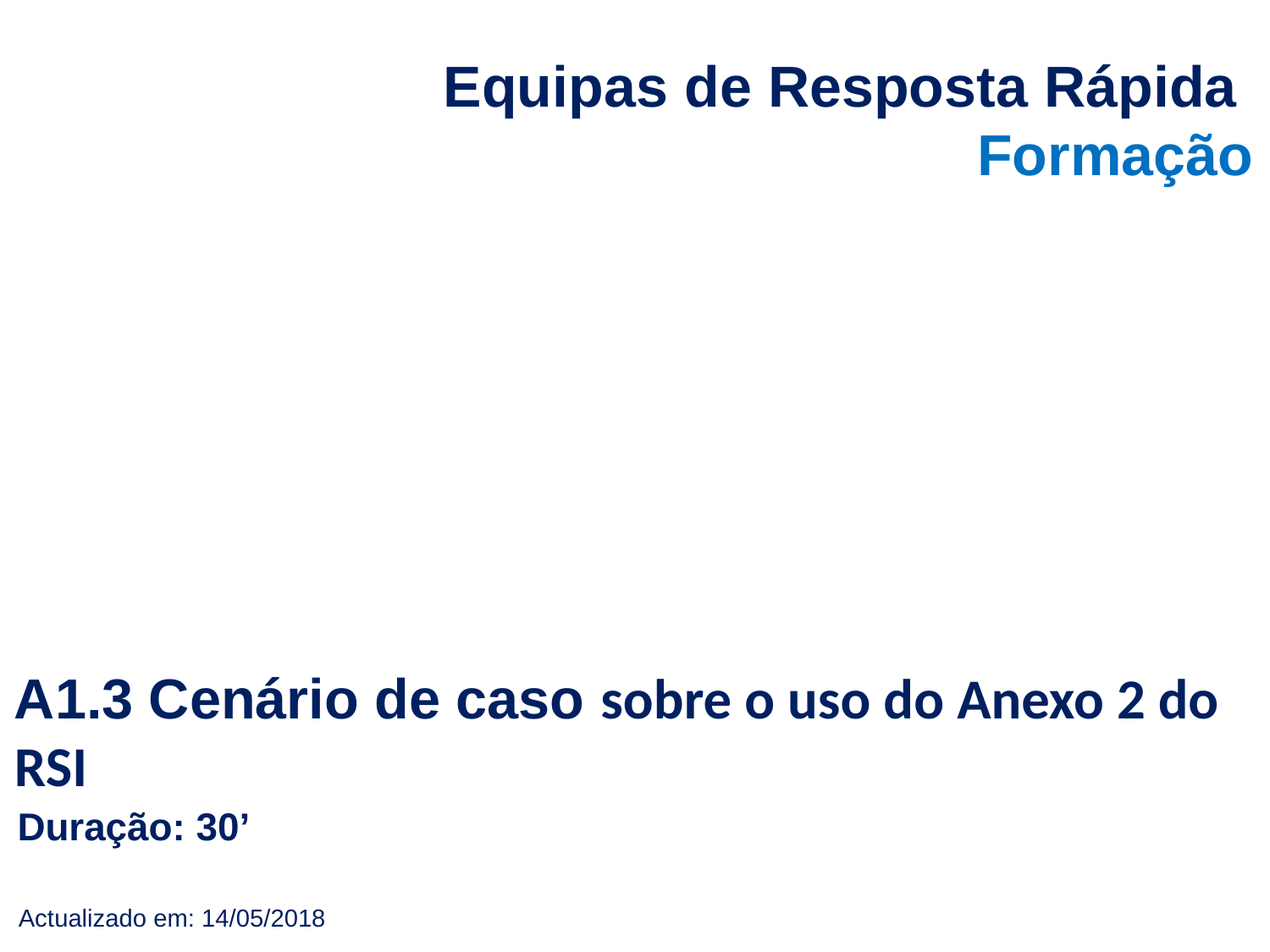

# Equipas de Resposta Rápida Formação
A1.3 Cenário de caso sobre o uso do Anexo 2 do RSI
Duração: 30’
Actualizado em: 14/05/2018